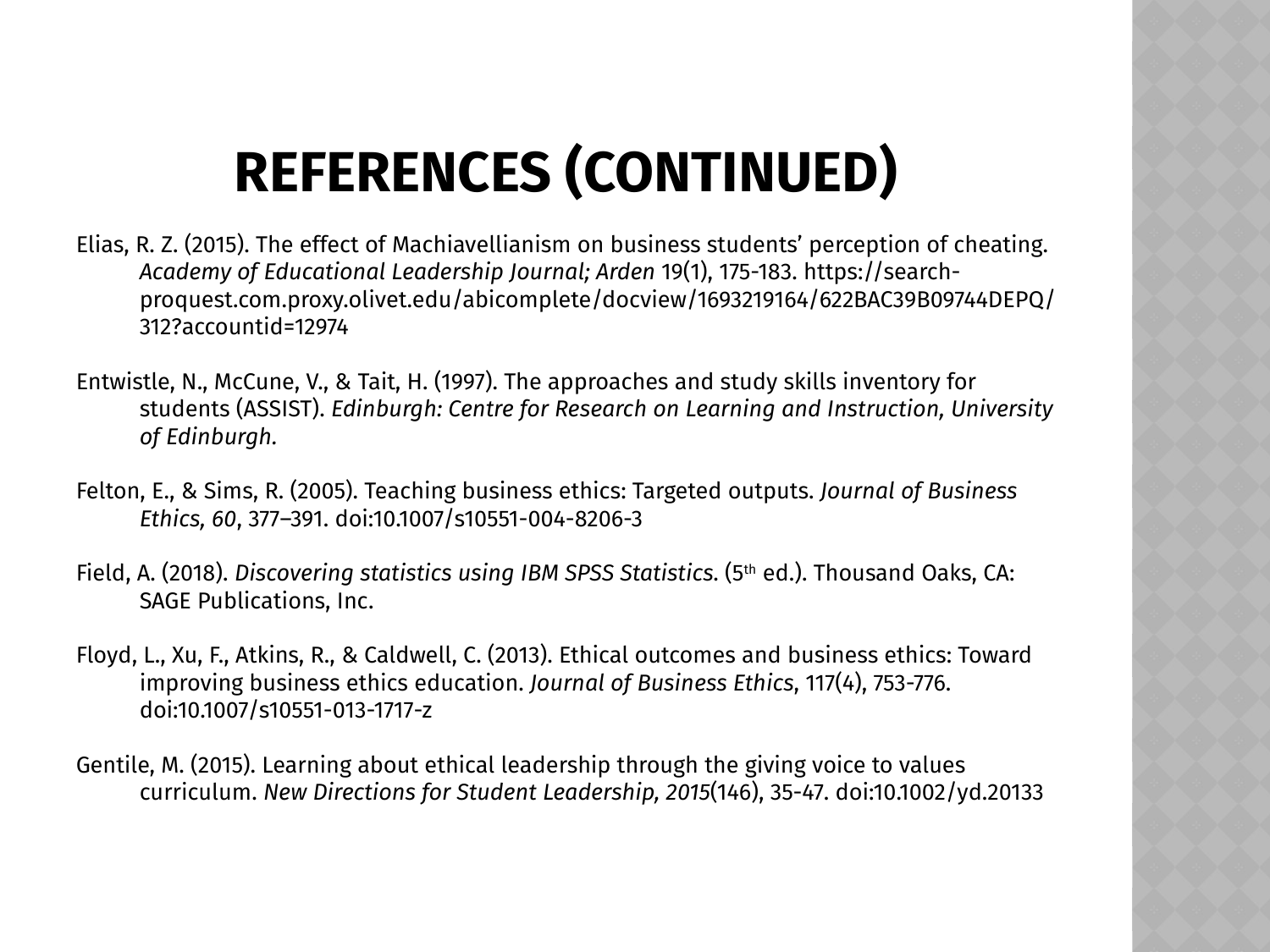

# References (continued)
Elias, R. Z. (2015). The effect of Machiavellianism on business students’ perception of cheating. Academy of Educational Leadership Journal; Arden 19(1), 175-183. https://search-proquest.com.proxy.olivet.edu/abicomplete/docview/1693219164/622BAC39B09744DEPQ/312?accountid=12974

Entwistle, N., McCune, V., & Tait, H. (1997). The approaches and study skills inventory for students (ASSIST). Edinburgh: Centre for Research on Learning and Instruction, University of Edinburgh.

Felton, E., & Sims, R. (2005). Teaching business ethics: Targeted outputs. Journal of Business Ethics, 60, 377–391. doi:10.1007/s10551-004-8206-3

Field, A. (2018). Discovering statistics using IBM SPSS Statistics. (5th ed.). Thousand Oaks, CA: SAGE Publications, Inc.

Floyd, L., Xu, F., Atkins, R., & Caldwell, C. (2013). Ethical outcomes and business ethics: Toward improving business ethics education. Journal of Business Ethics, 117(4), 753-776. doi:10.1007/s10551-013-1717-z

Gentile, M. (2015). Learning about ethical leadership through the giving voice to values curriculum. New Directions for Student Leadership, 2015(146), 35-47. doi:10.1002/yd.20133